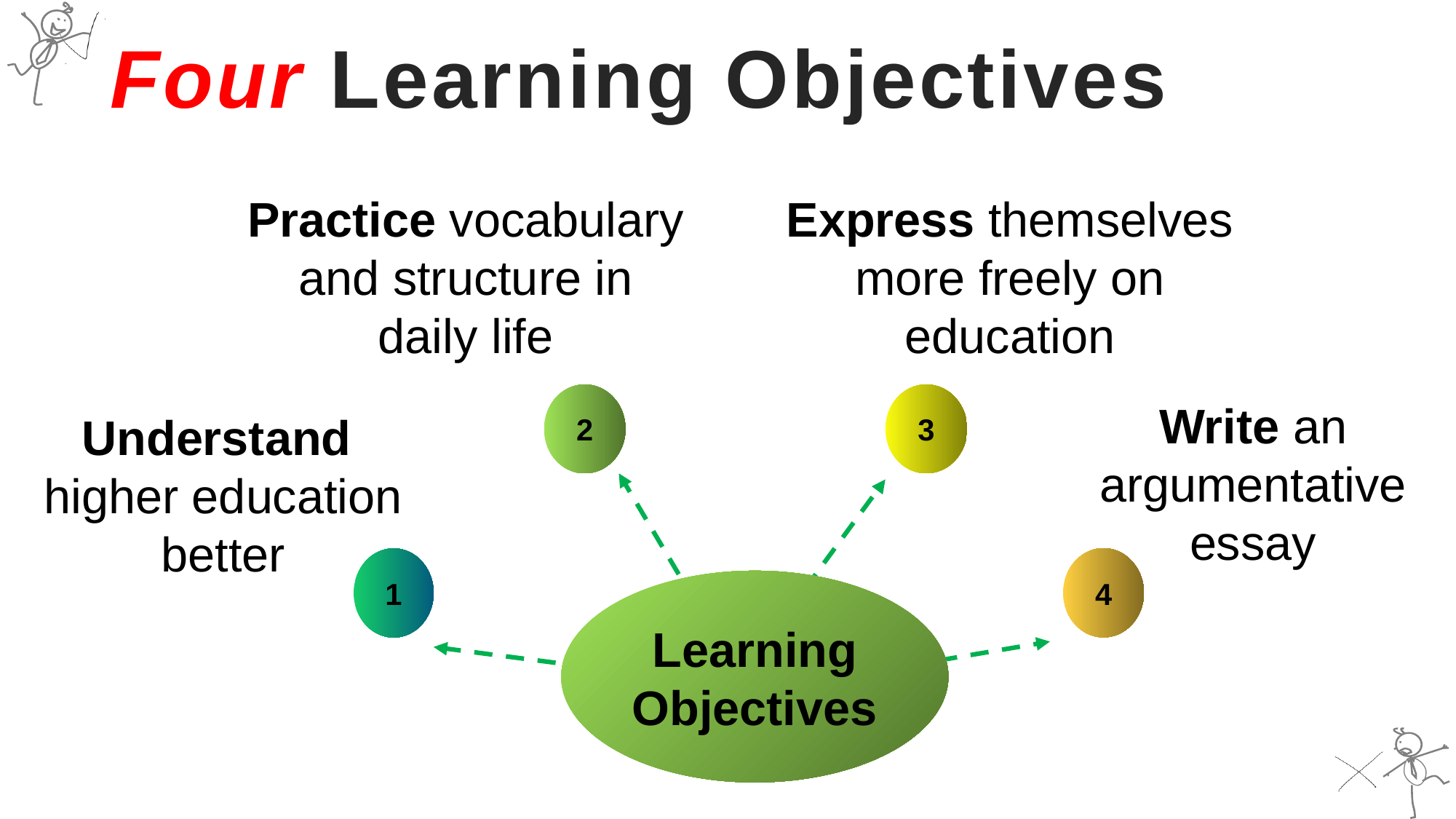

# Four Learning Objectives
Practice vocabulary and structure in daily life
Express themselves more freely on education
2
3
Write an argumentative essay
Understand  higher education better

4
1
Learning
Objectives